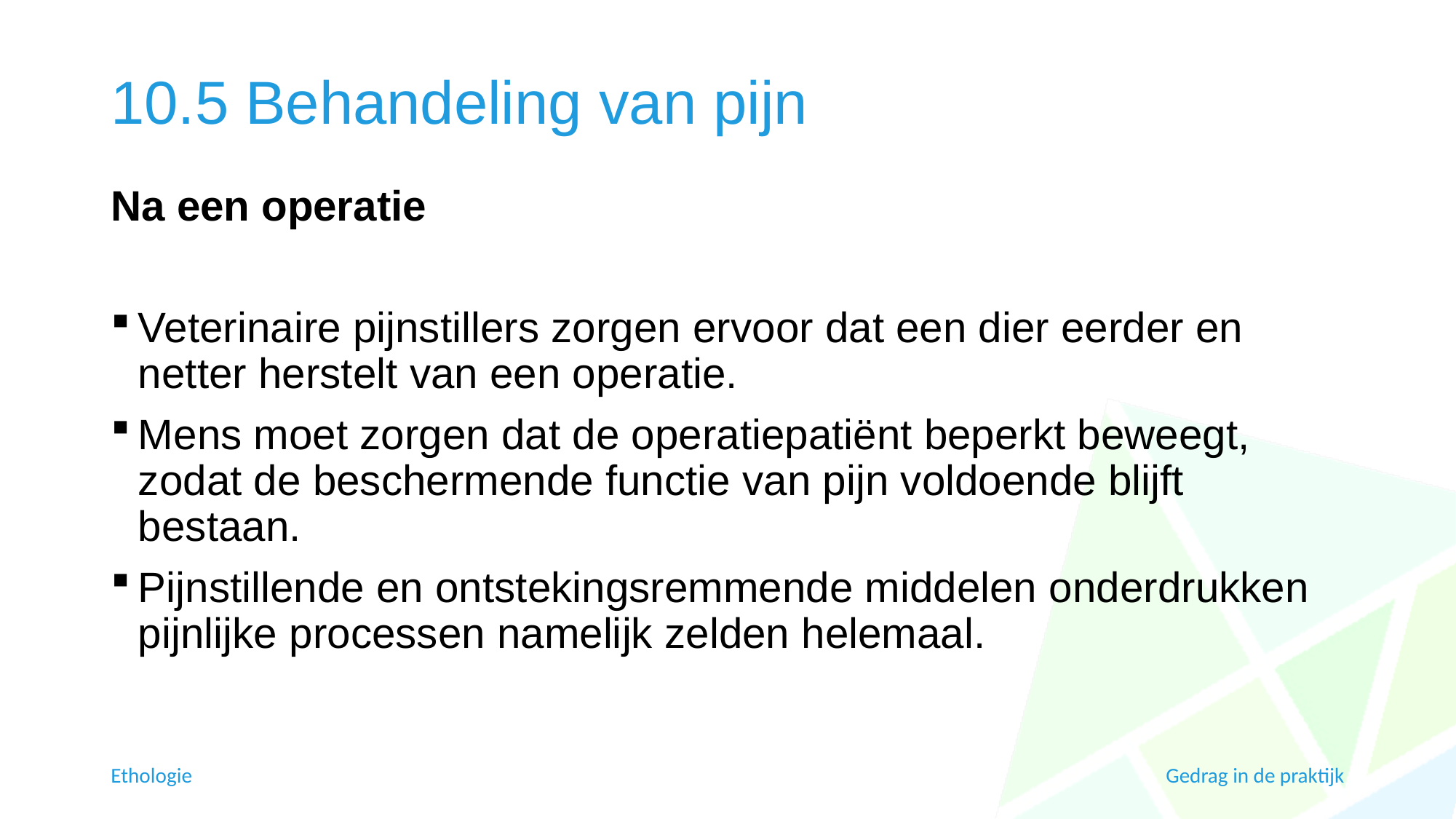

# 10.5 Behandeling van pijn
Na een operatie

Veterinaire pijnstillers zorgen ervoor dat een dier eerder en netter herstelt van een operatie.
Mens moet zorgen dat de operatiepatiënt beperkt beweegt, zodat de beschermende functie van pijn voldoende blijft bestaan.
Pijnstillende en ontstekingsremmende middelen onderdrukken pijnlijke processen namelijk zelden helemaal.
Ethologie
Gedrag in de praktijk